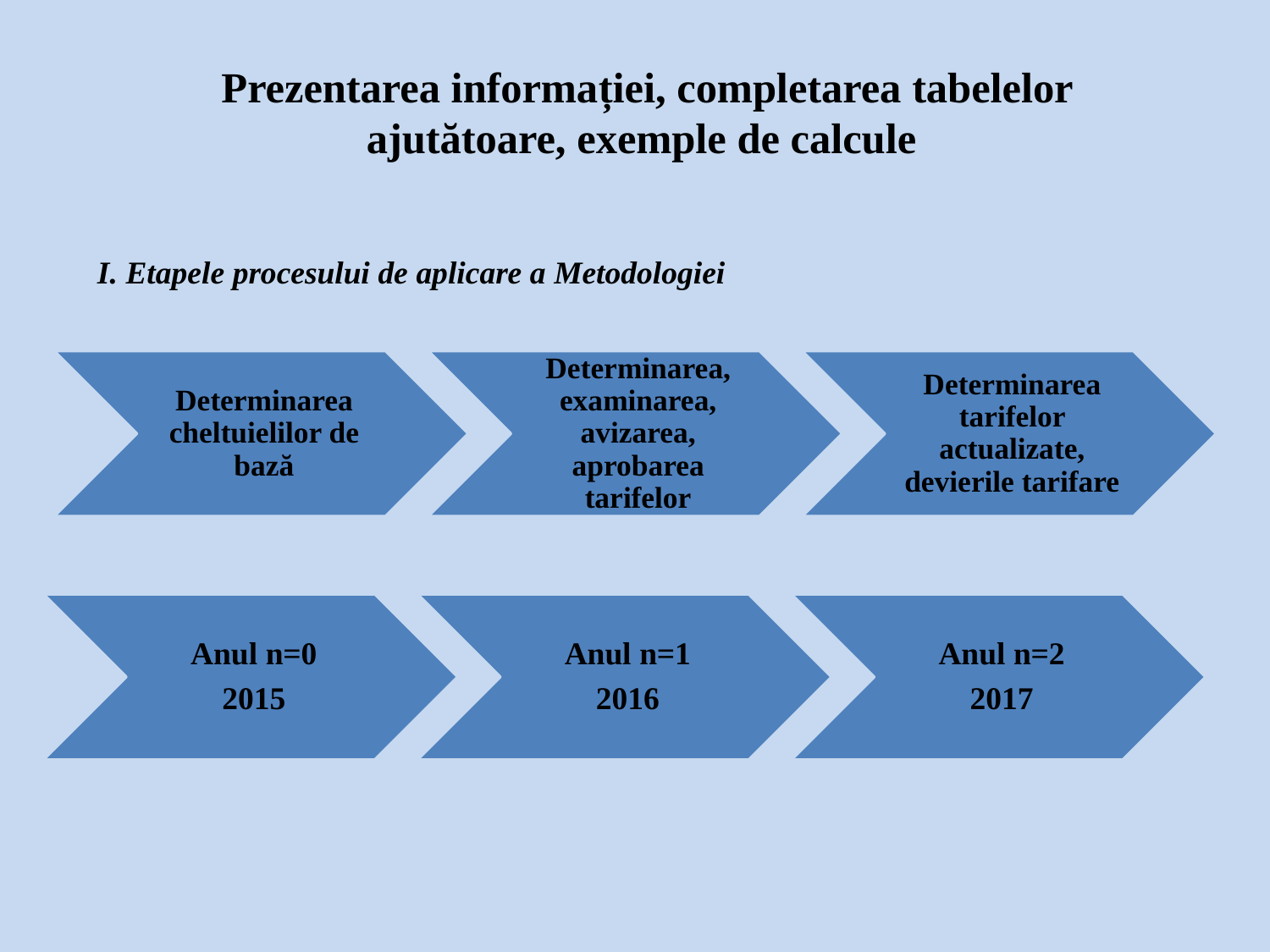

# Prezentarea informației, completarea tabelelor ajutătoare, exemple de calcule
I. Etapele procesului de aplicare a Metodologiei
Determinarea cheltuielilor de bază
Determinarea, examinarea, avizarea, aprobarea tarifelor
Determinarea tarifelor actualizate, devierile tarifare
Anul n=0
2015
Anul n=1
2016
Anul n=2
2017